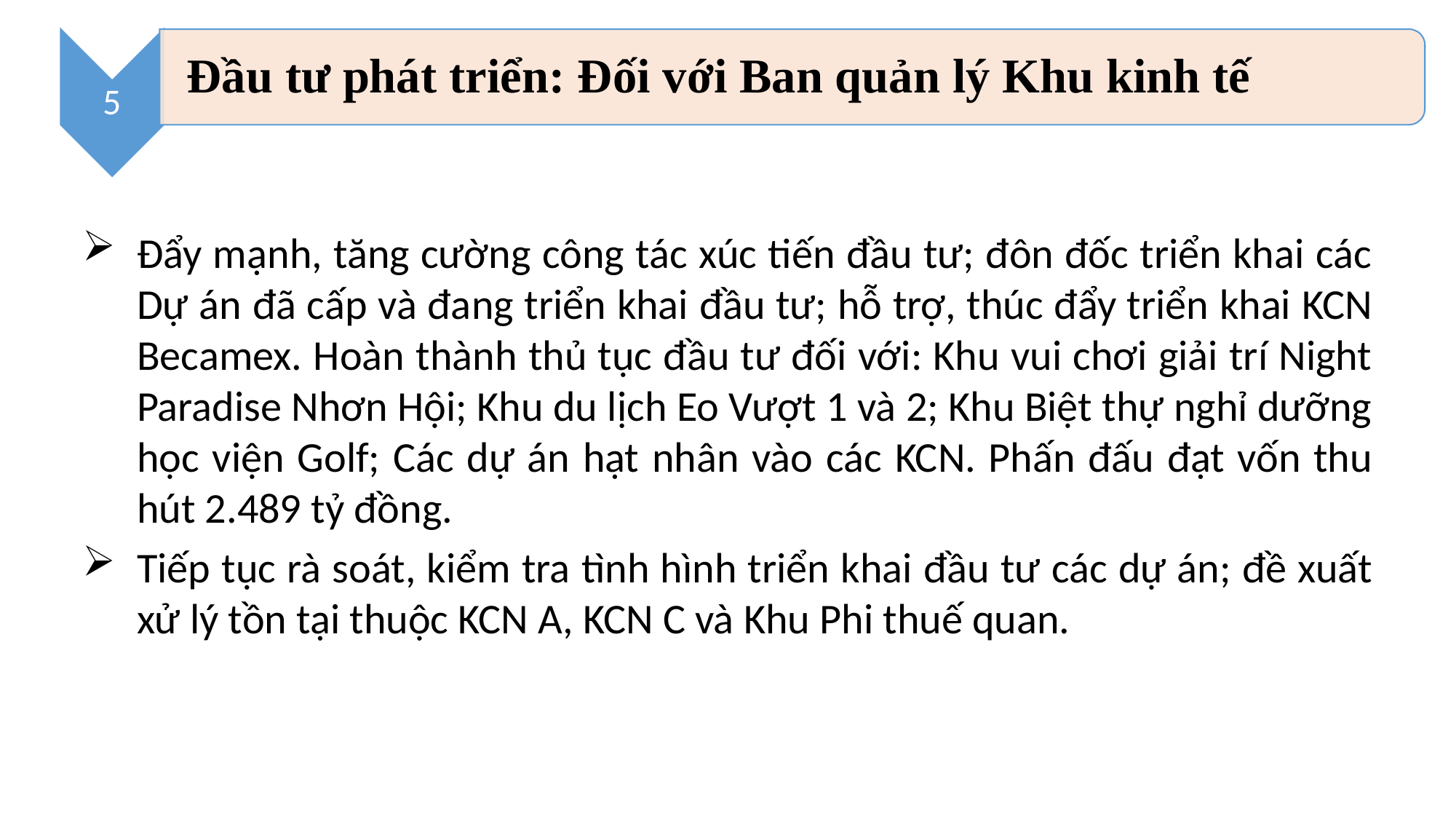

5
Đầu tư phát triển: Đối với Ban quản lý Khu kinh tế
Đẩy mạnh, tăng cường công tác xúc tiến đầu tư; đôn đốc triển khai các Dự án đã cấp và đang triển khai đầu tư; hỗ trợ, thúc đẩy triển khai KCN Becamex. Hoàn thành thủ tục đầu tư đối với: Khu vui chơi giải trí Night Paradise Nhơn Hội; Khu du lịch Eo Vượt 1 và 2; Khu Biệt thự nghỉ dưỡng học viện Golf; Các dự án hạt nhân vào các KCN. Phấn đấu đạt vốn thu hút 2.489 tỷ đồng.
Tiếp tục rà soát, kiểm tra tình hình triển khai đầu tư các dự án; đề xuất xử lý tồn tại thuộc KCN A, KCN C và Khu Phi thuế quan.